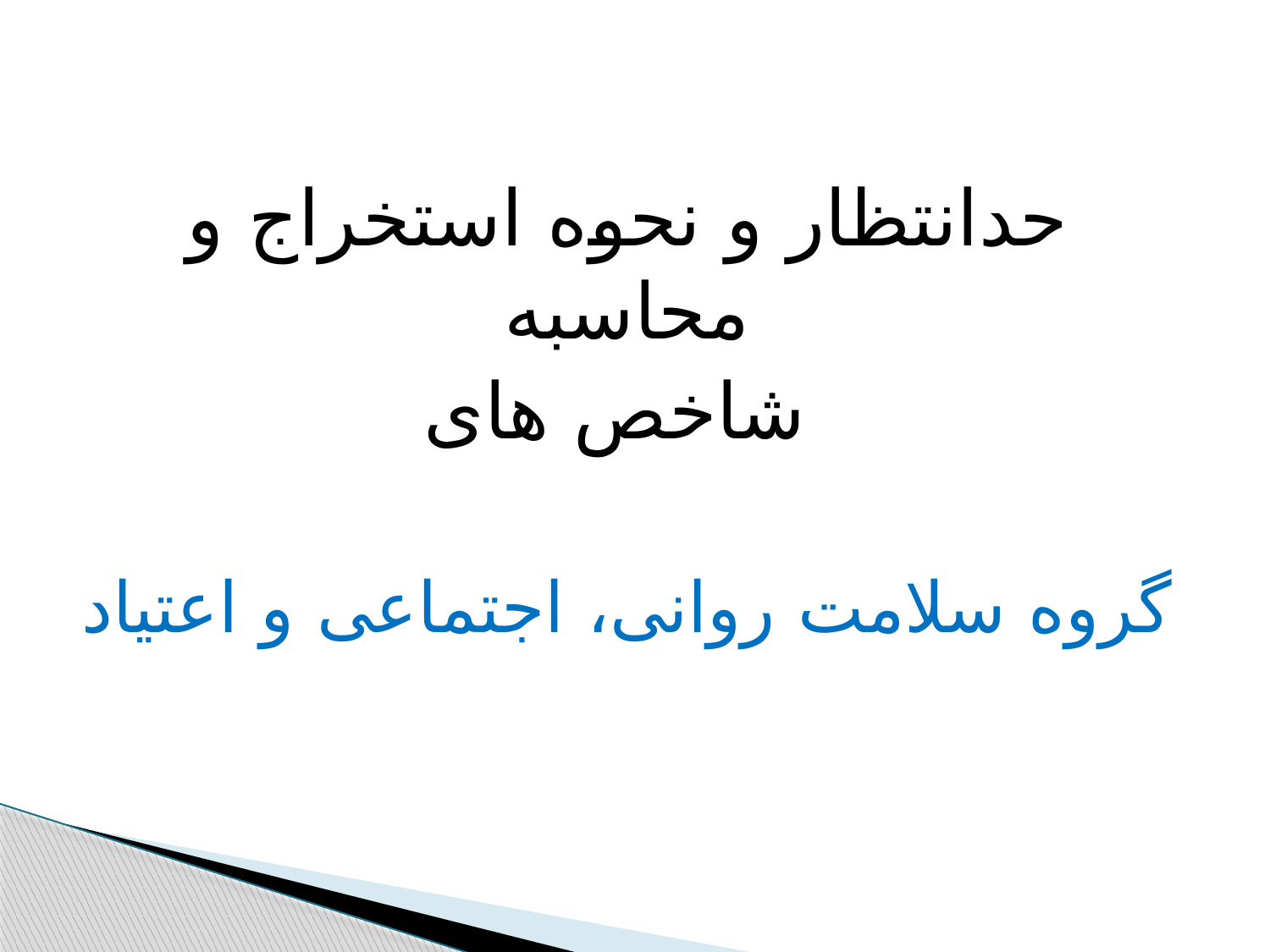

#
حدانتظار و نحوه استخراج و محاسبه
 شاخص های

گروه سلامت روانی، اجتماعی و اعتیاد